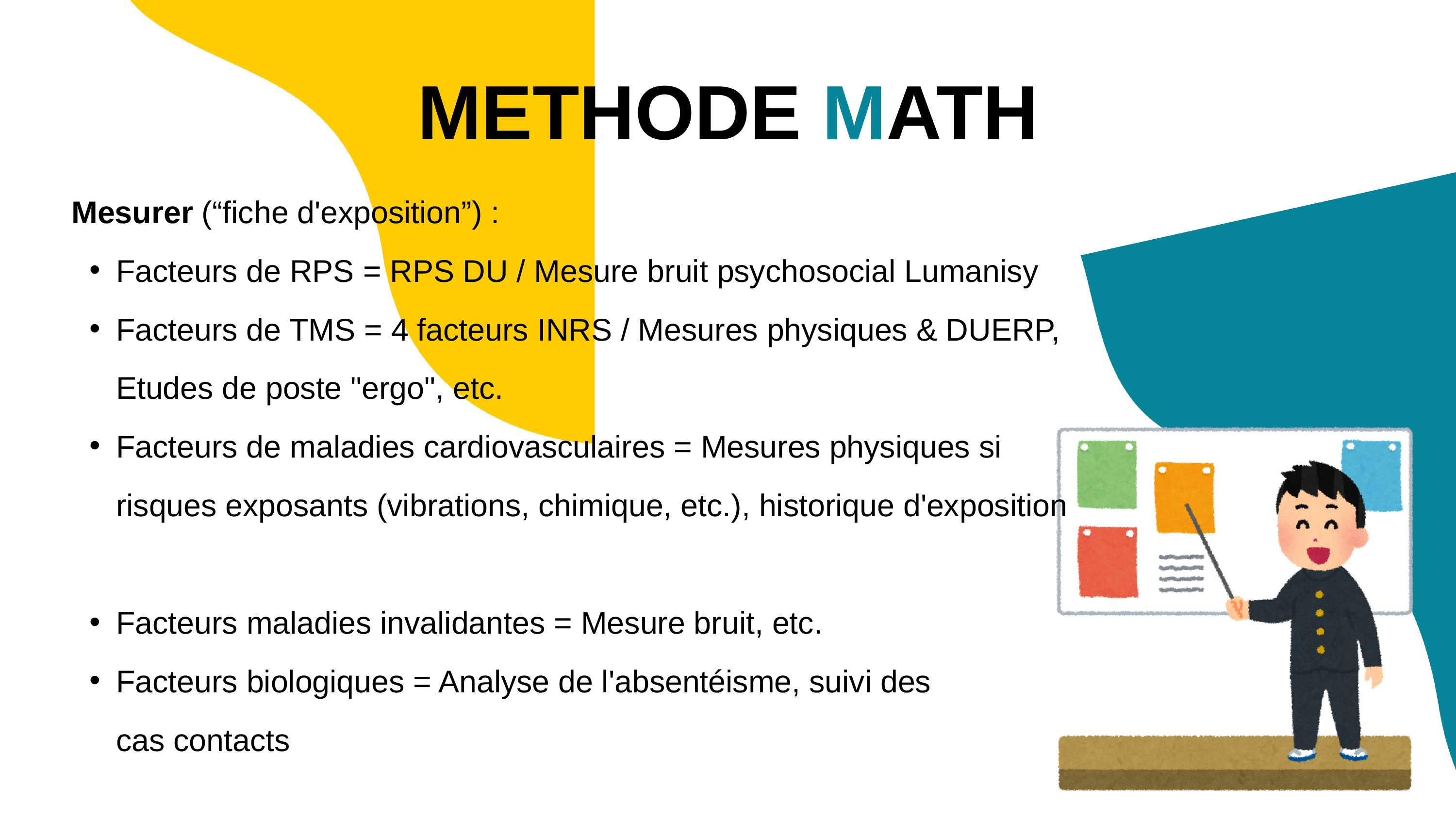

METHODE MATH
 Mesurer (“fiche d'exposition”) :​
Facteurs de RPS = RPS DU / Mesure bruit psychosocial Lumanisy​
Facteurs de TMS = 4 facteurs INRS / Mesures physiques & DUERP, Etudes de poste "ergo", etc.​
Facteurs de maladies cardiovasculaires = Mesures physiques si risques exposants (vibrations, chimique, etc.), historique d'exposition​

Facteurs maladies invalidantes = Mesure bruit, etc.​
Facteurs biologiques = Analyse de l'absentéisme, suivi des cas contacts